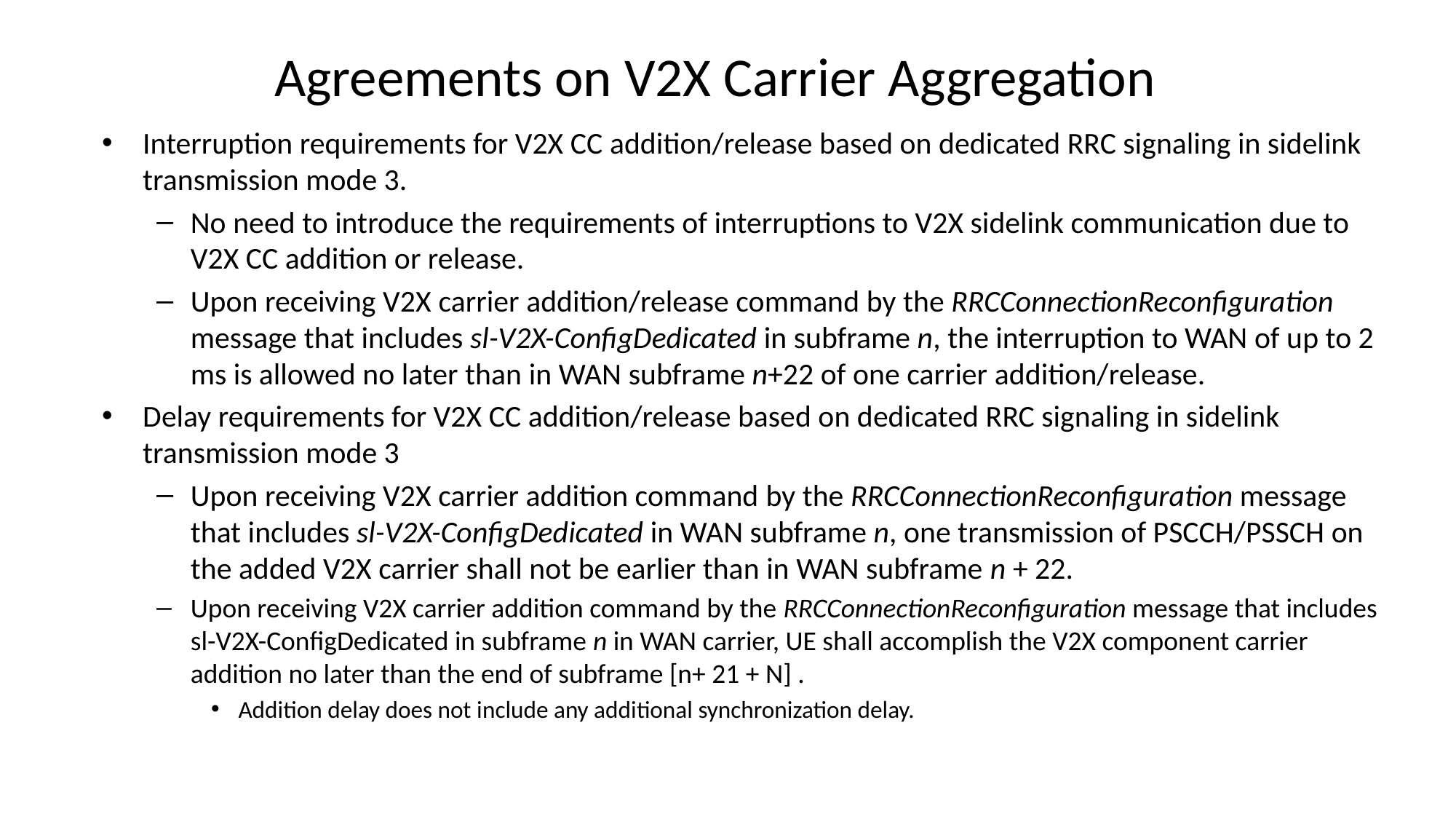

# Agreements on V2X Carrier Aggregation
Interruption requirements for V2X CC addition/release based on dedicated RRC signaling in sidelink transmission mode 3.
No need to introduce the requirements of interruptions to V2X sidelink communication due to V2X CC addition or release.
Upon receiving V2X carrier addition/release command by the RRCConnectionReconfiguration message that includes sl-V2X-ConfigDedicated in subframe n, the interruption to WAN of up to 2 ms is allowed no later than in WAN subframe n+22 of one carrier addition/release.
Delay requirements for V2X CC addition/release based on dedicated RRC signaling in sidelink transmission mode 3
Upon receiving V2X carrier addition command by the RRCConnectionReconfiguration message that includes sl-V2X-ConfigDedicated in WAN subframe n, one transmission of PSCCH/PSSCH on the added V2X carrier shall not be earlier than in WAN subframe n + 22.
Upon receiving V2X carrier addition command by the RRCConnectionReconfiguration message that includes sl-V2X-ConfigDedicated in subframe n in WAN carrier, UE shall accomplish the V2X component carrier addition no later than the end of subframe [n+ 21 + N] .
Addition delay does not include any additional synchronization delay.